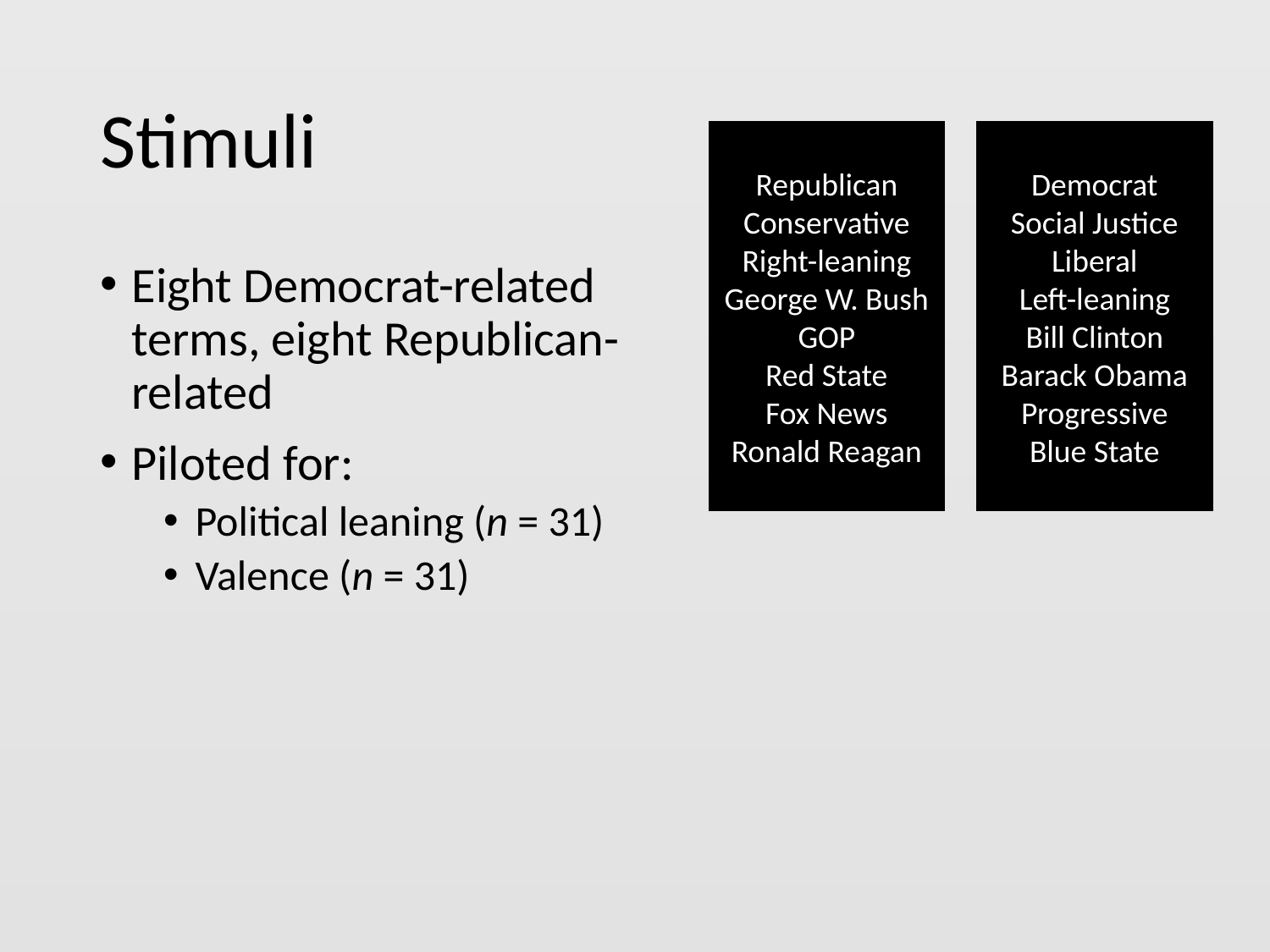

# Stimuli
Democrat
Social Justice
Liberal
Left-leaning
Bill Clinton
Barack Obama
Progressive
Blue State
Republican
Conservative
Right-leaning
George W. Bush
GOP
Red State
Fox News
Ronald Reagan
Eight Democrat-related terms, eight Republican-related
Piloted for:
Political leaning (n = 31)
Valence (n = 31)